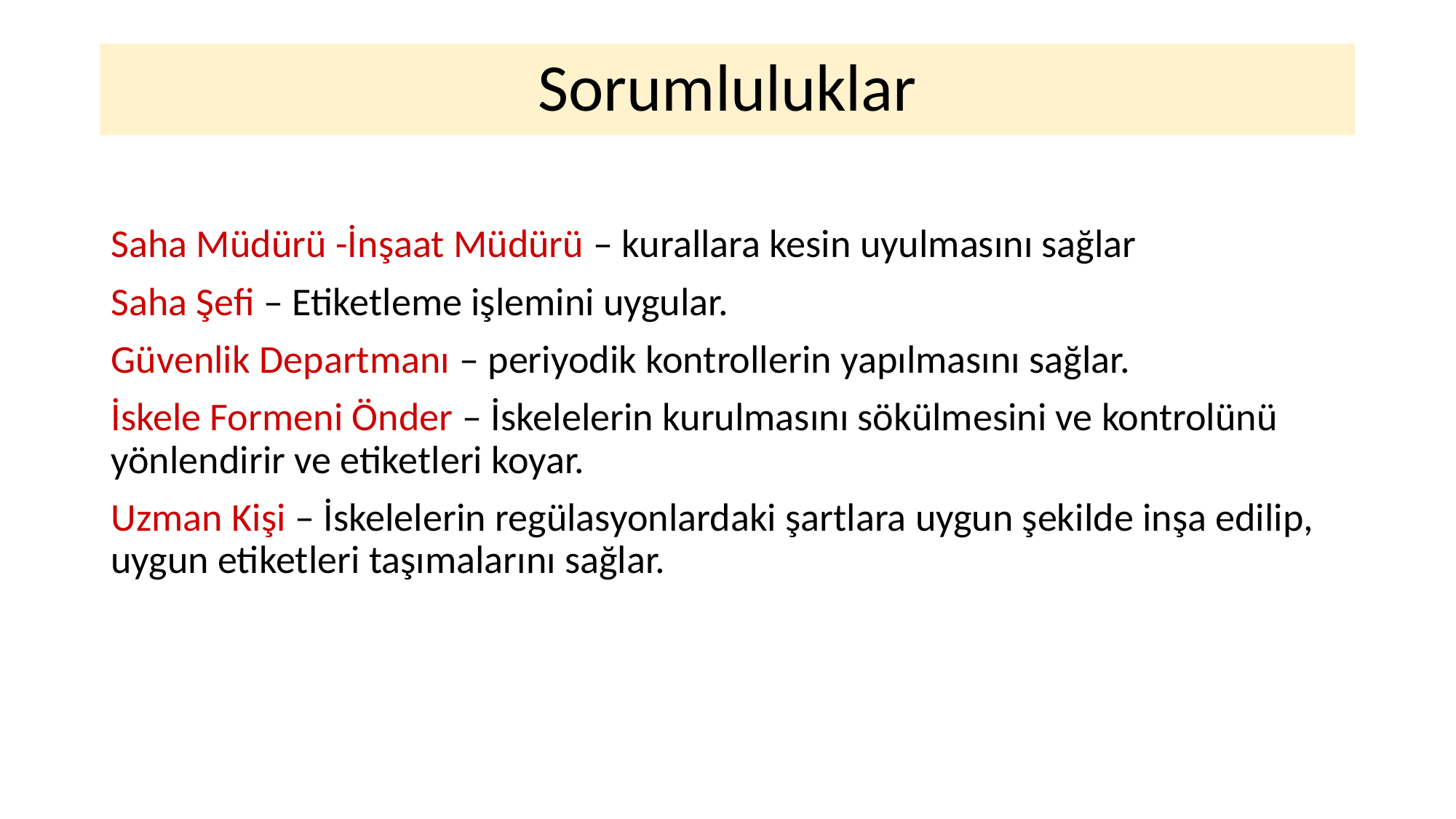

# Sorumluluklar
Saha Müdürü -İnşaat Müdürü – kurallara kesin uyulmasını sağlar
Saha Şefi – Etiketleme işlemini uygular.
Güvenlik Departmanı – periyodik kontrollerin yapılmasını sağlar.
İskele Formeni Önder – İskelelerin kurulmasını sökülmesini ve kontrolünü yönlendirir ve etiketleri koyar.
Uzman Kişi – İskelelerin regülasyonlardaki şartlara uygun şekilde inşa edilip, uygun etiketleri taşımalarını sağlar.